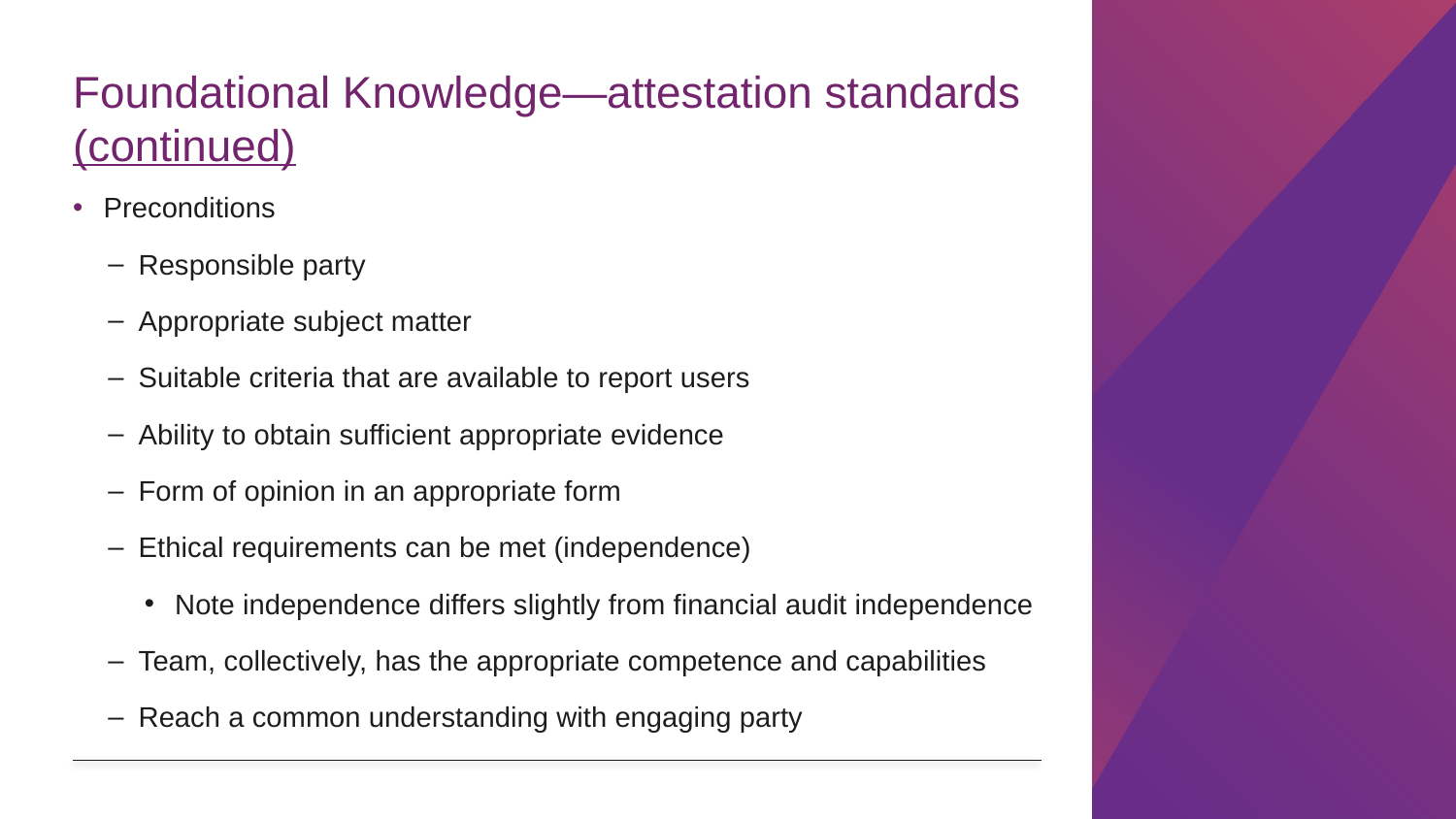

# Foundational Knowledge—attestation standards (continued)
Preconditions
Responsible party
Appropriate subject matter
Suitable criteria that are available to report users
Ability to obtain sufficient appropriate evidence
Form of opinion in an appropriate form
Ethical requirements can be met (independence)
Note independence differs slightly from financial audit independence
Team, collectively, has the appropriate competence and capabilities
Reach a common understanding with engaging party